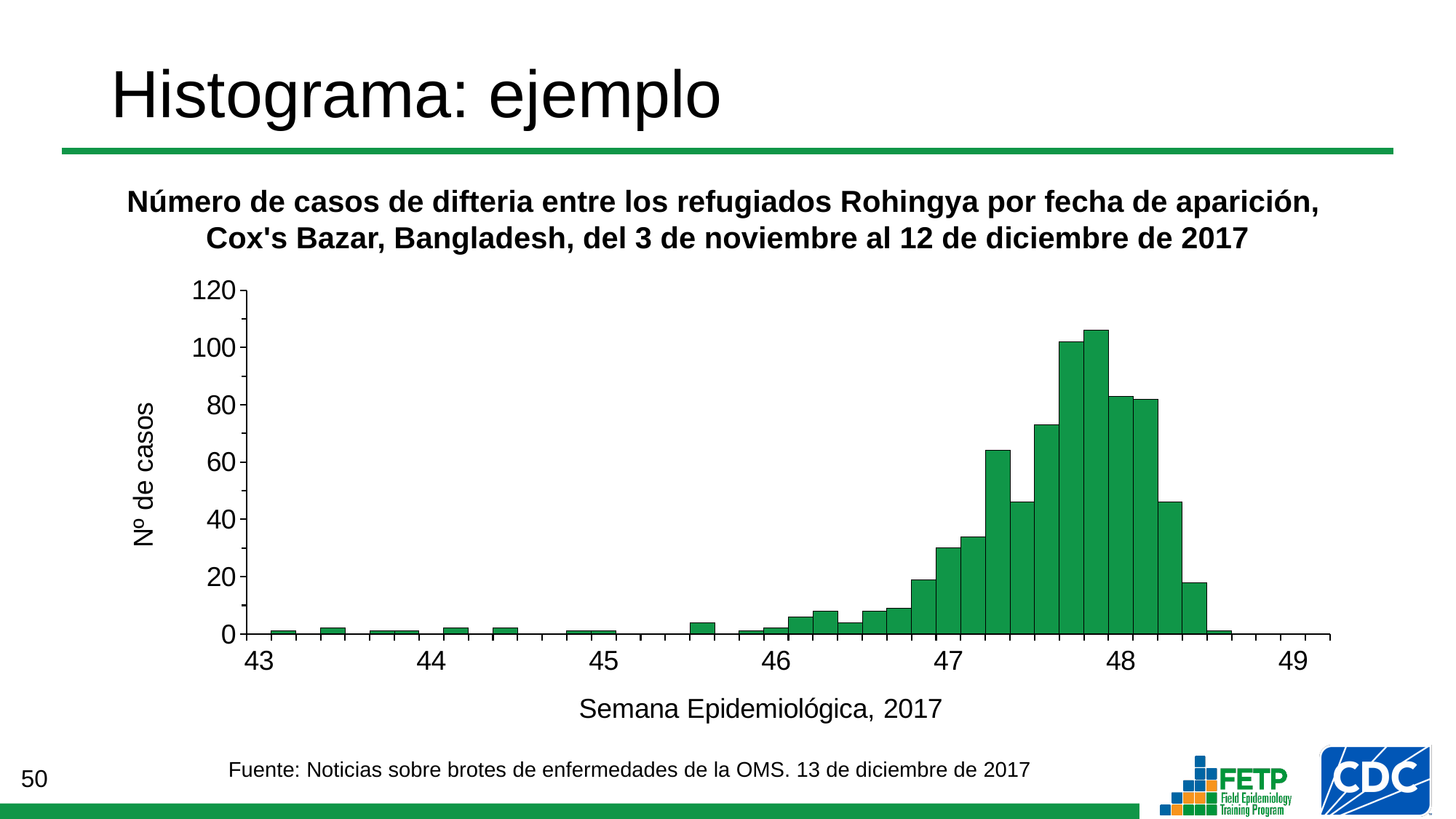

# Histograma: ejemplo
Número de casos de difteria entre los refugiados Rohingya por fecha de aparición,
Cox's Bazar, Bangladesh, del 3 de noviembre al 12 de diciembre de 2017

### Chart

| Category | Nº de casos |
|---|---|
| 43 | 0.0 |
|  | 1.0 |
|  | 0.0 |
|  | 2.0 |
|  | 0.0 |
|  | 1.0 |
|  | 1.0 |
| 44 | 0.0 |
|  | 2.0 |
|  | 0.0 |
|  | 2.0 |
|  | 0.0 |
|  | 0.0 |
|  | 1.0 |
| 45 | 1.0 |
|  | 0.0 |
|  | 0.0 |
|  | 0.0 |
|  | 4.0 |
|  | 0.0 |
|  | 1.0 |
| 46 | 2.0 |
|  | 6.0 |
|  | 8.0 |
|  | 4.0 |
|  | 8.0 |
|  | 9.0 |
|  | 19.0 |
| 47 | 30.0 |
|  | 34.0 |
|  | 64.0 |
|  | 46.0 |
|  | 73.0 |
|  | 102.0 |
|  | 106.0 |
| 48 | 83.0 |
|  | 82.0 |
|  | 46.0 |
|  | 18.0 |
|  | 1.0 |
|  | 0.0 |
|  | 0.0 |
| 49 | 0.0 |
|  | None |
Fuente: Noticias sobre brotes de enfermedades de la OMS. 13 de diciembre de 2017